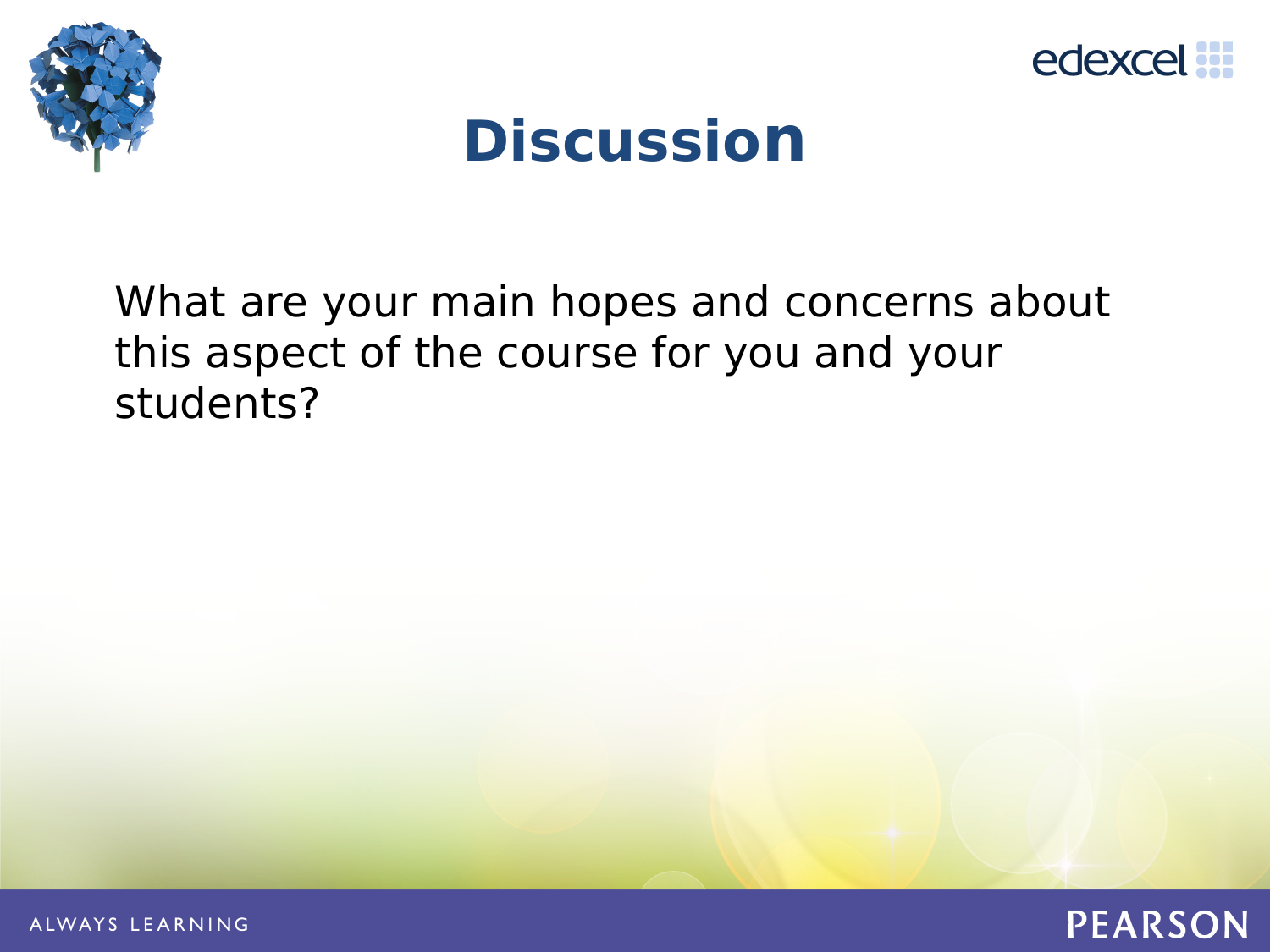

# Discussion
What are your main hopes and concerns about this aspect of the course for you and your students?